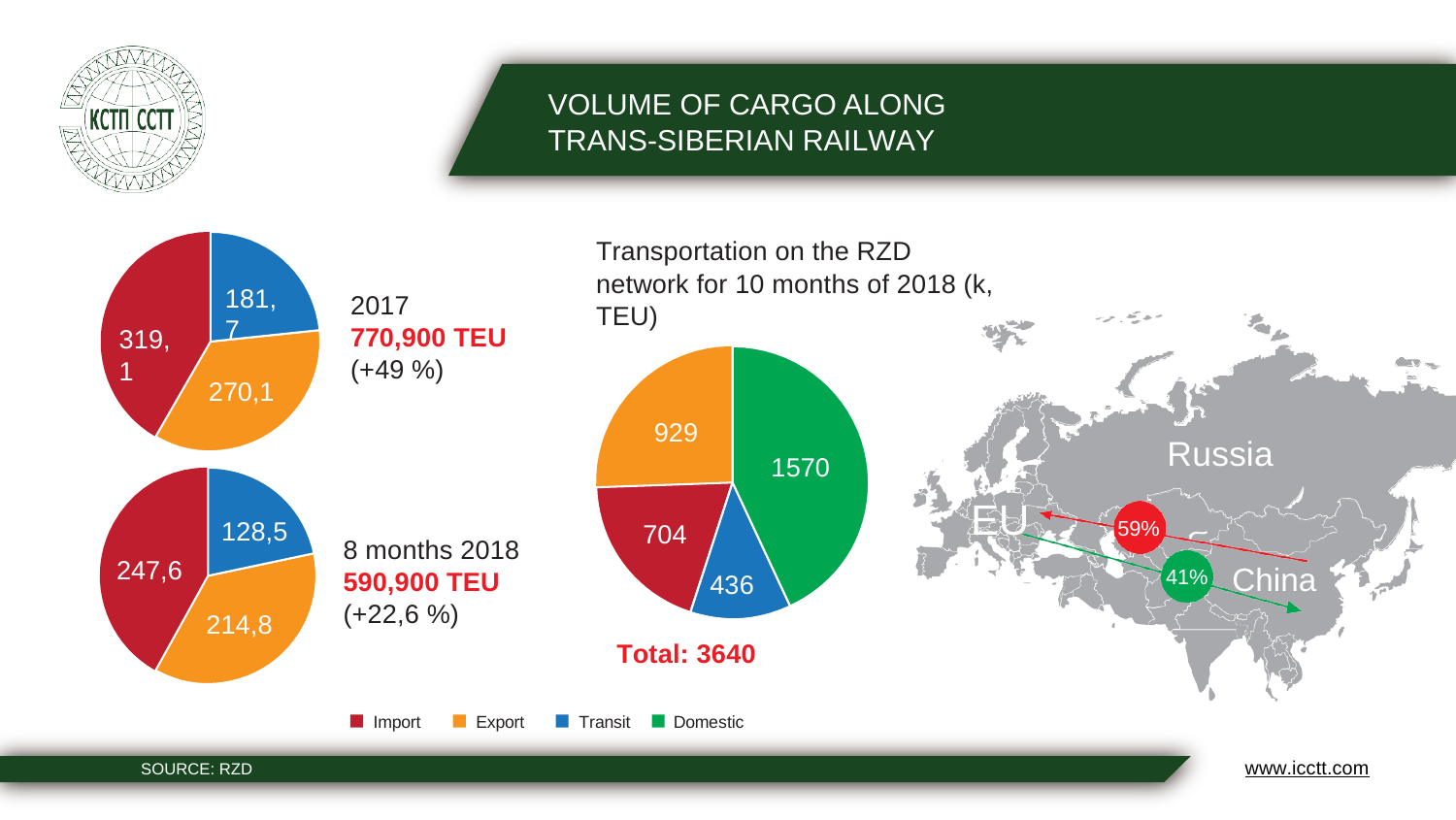

VOLUME OF CARGO ALONG TRANS-SIBERIAN RAILWAY

Transportation on the RZD network for 10 months of 2018 (k, TEU)
181,7
2017
770,900 TEU
(+49 %)

319,1

270,1

929
Russia
1570

EU

128,5
59%
704
8 months 2018
590,900 TEU
(+22,6 %)

247,6
China
41%
436
214,8
Total: 3640
Import
Export
Transit
Domestic

www.icctt.com
SOURCE: RZD